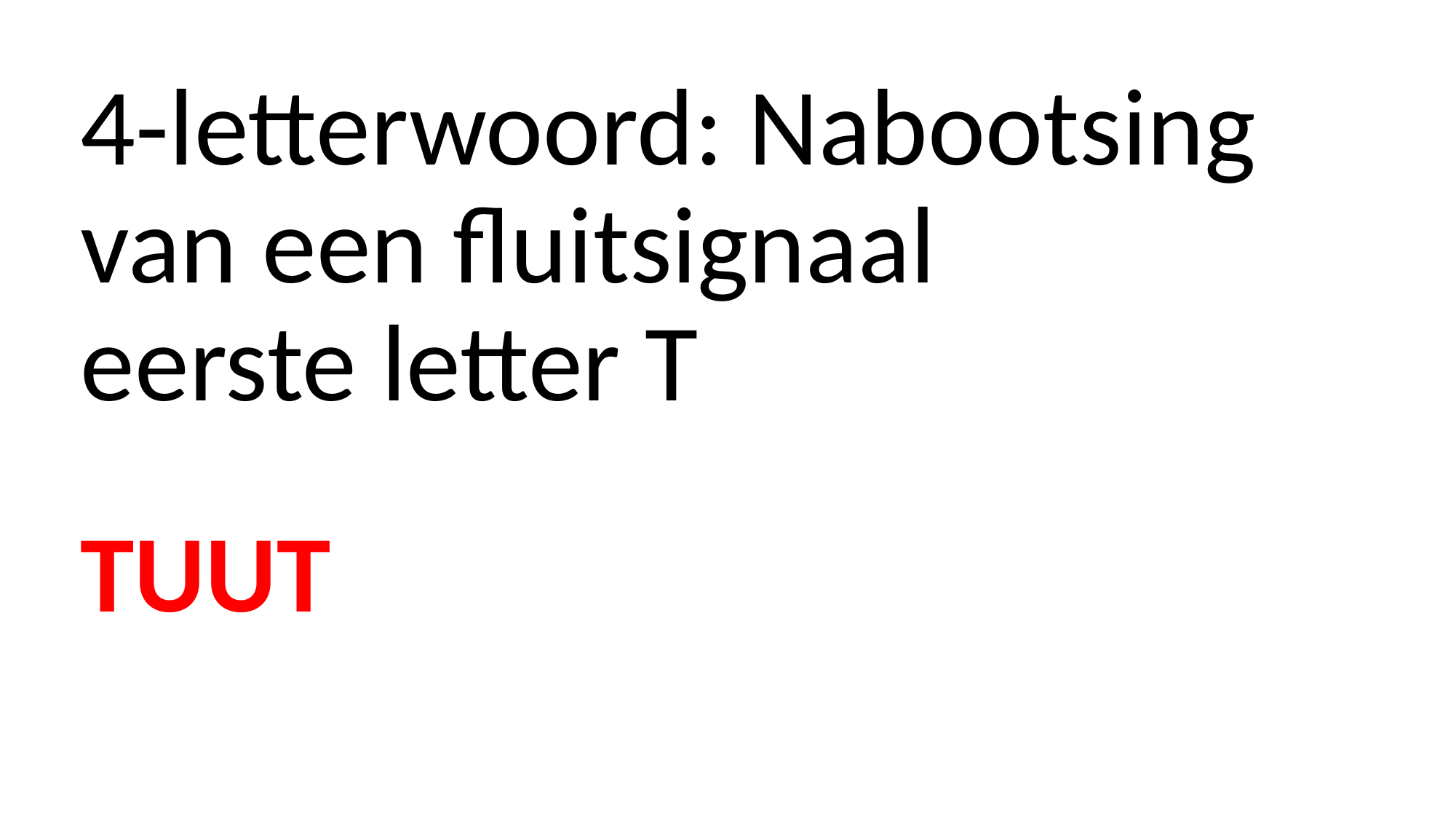

# 4-letterwoord: Nabootsing van een fluitsignaal eerste letter T
TUUT